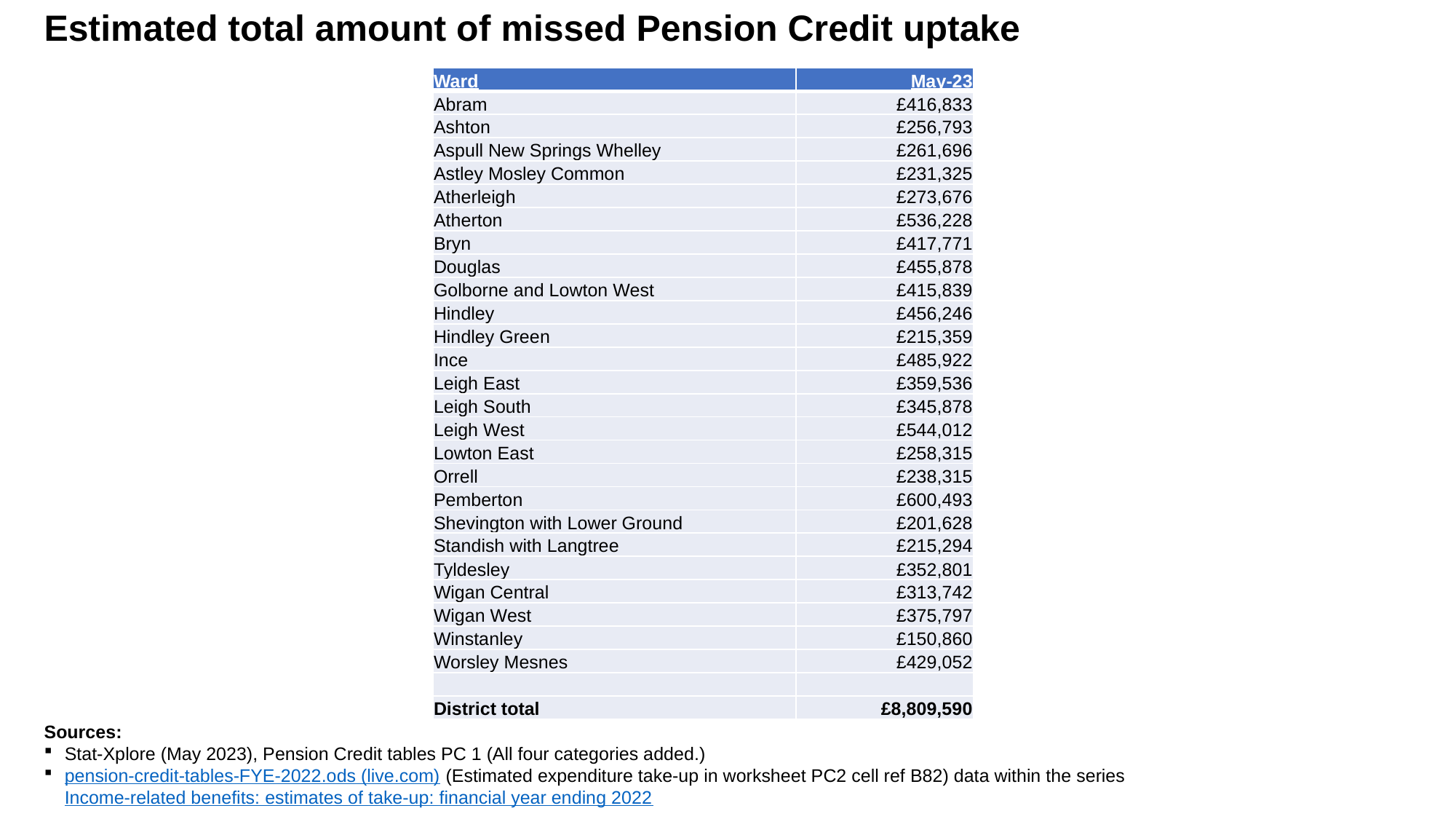

Estimated total amount of missed Pension Credit uptake
Estimated total amount of missed Pension Credit uptake
| Ward | May-23 |
| --- | --- |
| Abram | £416,833 |
| Ashton | £256,793 |
| Aspull New Springs Whelley | £261,696 |
| Astley Mosley Common | £231,325 |
| Atherleigh | £273,676 |
| Atherton | £536,228 |
| Bryn | £417,771 |
| Douglas | £455,878 |
| Golborne and Lowton West | £415,839 |
| Hindley | £456,246 |
| Hindley Green | £215,359 |
| Ince | £485,922 |
| Leigh East | £359,536 |
| Leigh South | £345,878 |
| Leigh West | £544,012 |
| Lowton East | £258,315 |
| Orrell | £238,315 |
| Pemberton | £600,493 |
| Shevington with Lower Ground | £201,628 |
| Standish with Langtree | £215,294 |
| Tyldesley | £352,801 |
| Wigan Central | £313,742 |
| Wigan West | £375,797 |
| Winstanley | £150,860 |
| Worsley Mesnes | £429,052 |
|  |  |
| District total | £8,809,590 |
Sources:
Stat-Xplore (May 2023), Pension Credit tables PC 1 (All four categories added.)
pension-credit-tables-FYE-2022.ods (live.com) (Estimated expenditure take-up in worksheet PC2 cell ref B82) data within the series  Income-related benefits: estimates of take-up: financial year ending 2022